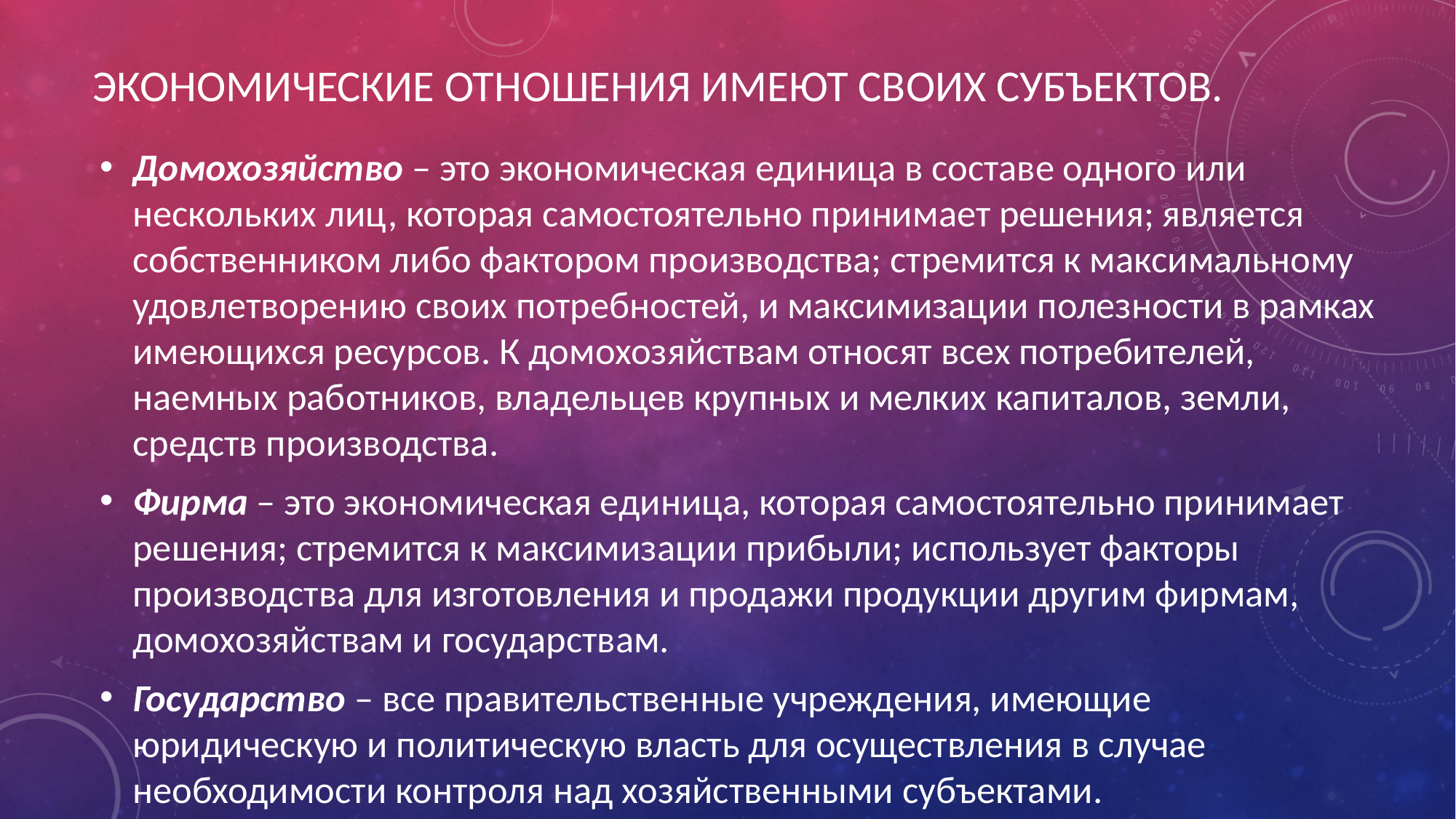

# Экономические отношения имеют своих субъектов.
Домохозяйство – это экономическая единица в составе одного или нескольких лиц, которая самостоятельно принимает решения; является собственником либо фактором производства; стремится к максимальному удовлетворению своих потребностей, и максимизации полезности в рамках имеющихся ресурсов. К домохозяйствам относят всех потребителей, наемных работников, владельцев крупных и мелких капиталов, земли, средств производства.
Фирма – это экономическая единица, которая самостоятельно принимает решения; стремится к максимизации прибыли; использует факторы производства для изготовления и продажи продукции другим фирмам, домохозяйствам и государствам.
Государство – все правительственные учреждения, имеющие юридическую и политическую власть для осуществления в случае необходимости контроля над хозяйственными субъектами.